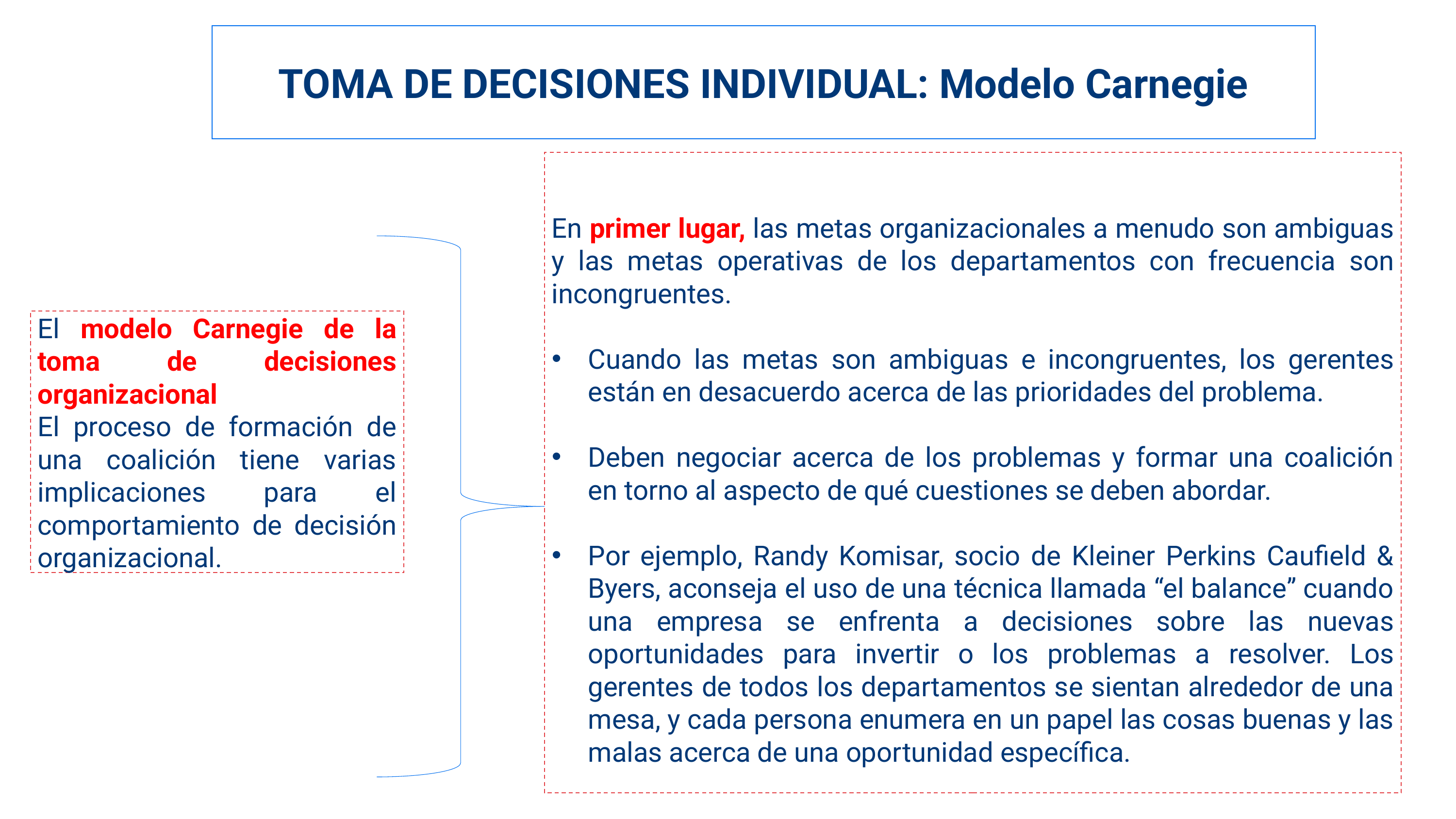

TOMA DE DECISIONES INDIVIDUAL: Modelo Carnegie

En primer lugar, las metas organizacionales a menudo son ambiguas y las metas operativas de los departamentos con frecuencia son incongruentes.

Cuando las metas son ambiguas e incongruentes, los gerentes están en desacuerdo acerca de las prioridades del problema.

Deben negociar acerca de los problemas y formar una coalición en torno al aspecto de qué cuestiones se deben abordar.

Por ejemplo, Randy Komisar, socio de Kleiner Perkins Caufield & Byers, aconseja el uso de una técnica llamada “el balance” cuando una empresa se enfrenta a decisiones sobre las nuevas oportunidades para invertir o los problemas a resolver. Los gerentes de todos los departamentos se sientan alrededor de una mesa, y cada persona enumera en un papel las cosas buenas y las malas acerca de una oportunidad específica.

El modelo Carnegie de la toma de decisiones organizacional
El proceso de formación de una coalición tiene varias implicaciones para el comportamiento de decisión organizacional.